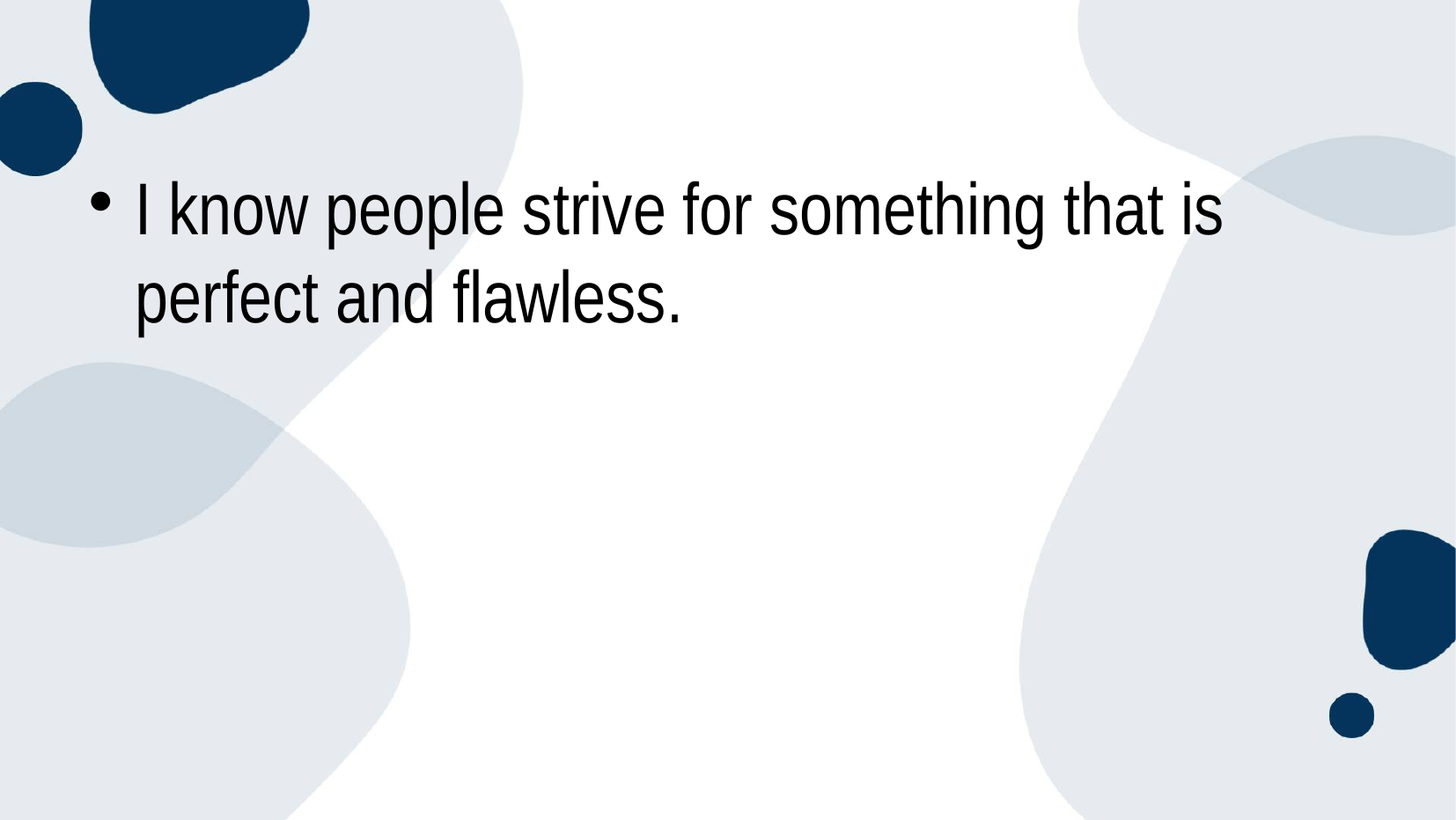

# I know people strive for something that is perfect and flawless.